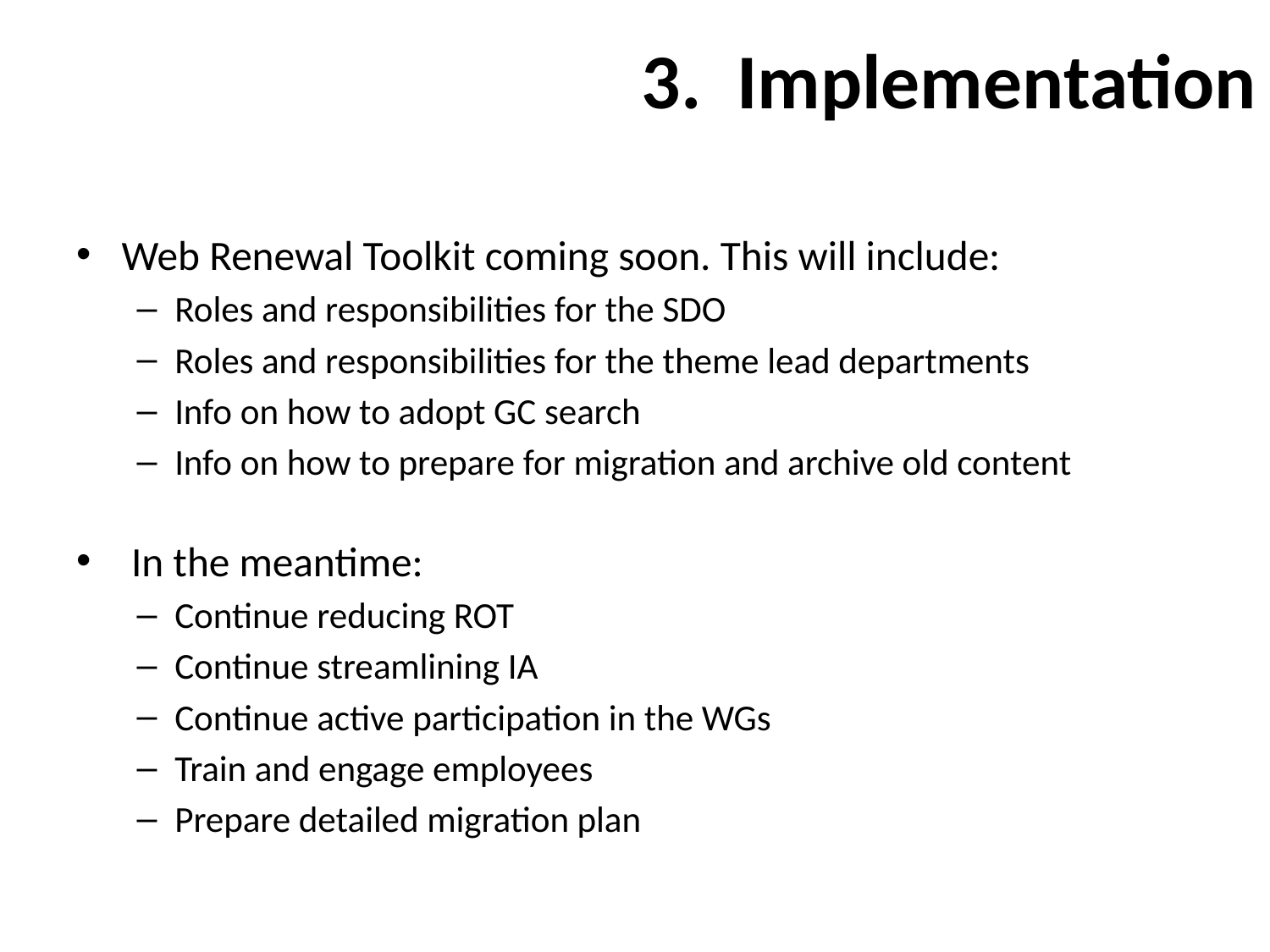

# 3.  Implementation
Web Renewal Toolkit coming soon. This will include:
Roles and responsibilities for the SDO
Roles and responsibilities for the theme lead departments
Info on how to adopt GC search
Info on how to prepare for migration and archive old content
 In the meantime:
Continue reducing ROT
Continue streamlining IA
Continue active participation in the WGs
Train and engage employees
Prepare detailed migration plan